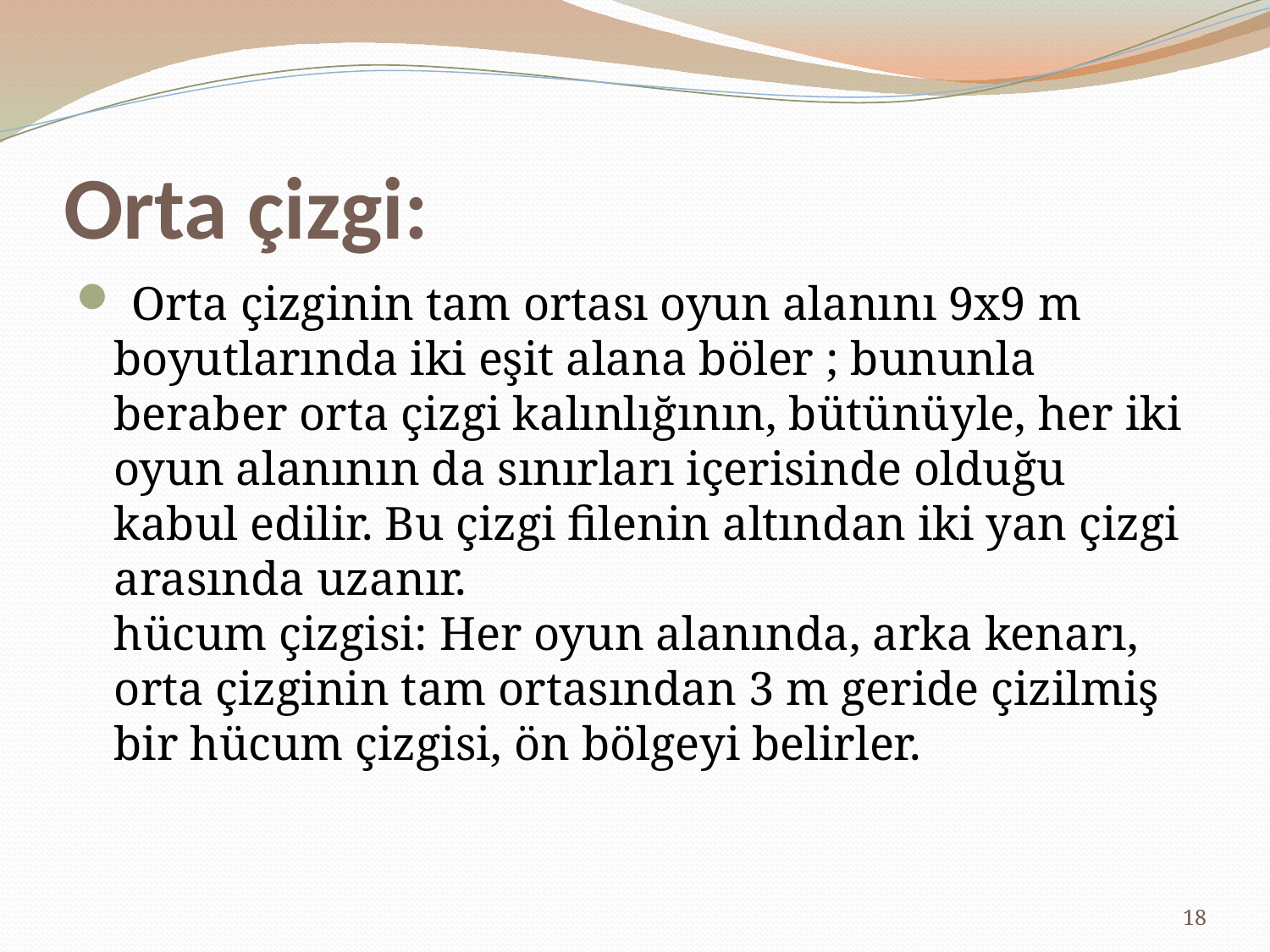

# Orta çizgi:
 Orta çizginin tam ortası oyun alanını 9x9 m boyutlarında iki eşit alana böler ; bununla beraber orta çizgi kalınlığının, bütünüyle, her iki oyun alanının da sınırları içerisinde olduğu kabul edilir. Bu çizgi filenin altından iki yan çizgi arasında uzanır.
hücum çizgisi: Her oyun alanında, arka kenarı, orta çizginin tam ortasından 3 m geride çizilmiş bir hücum çizgisi, ön bölgeyi belirler.
18